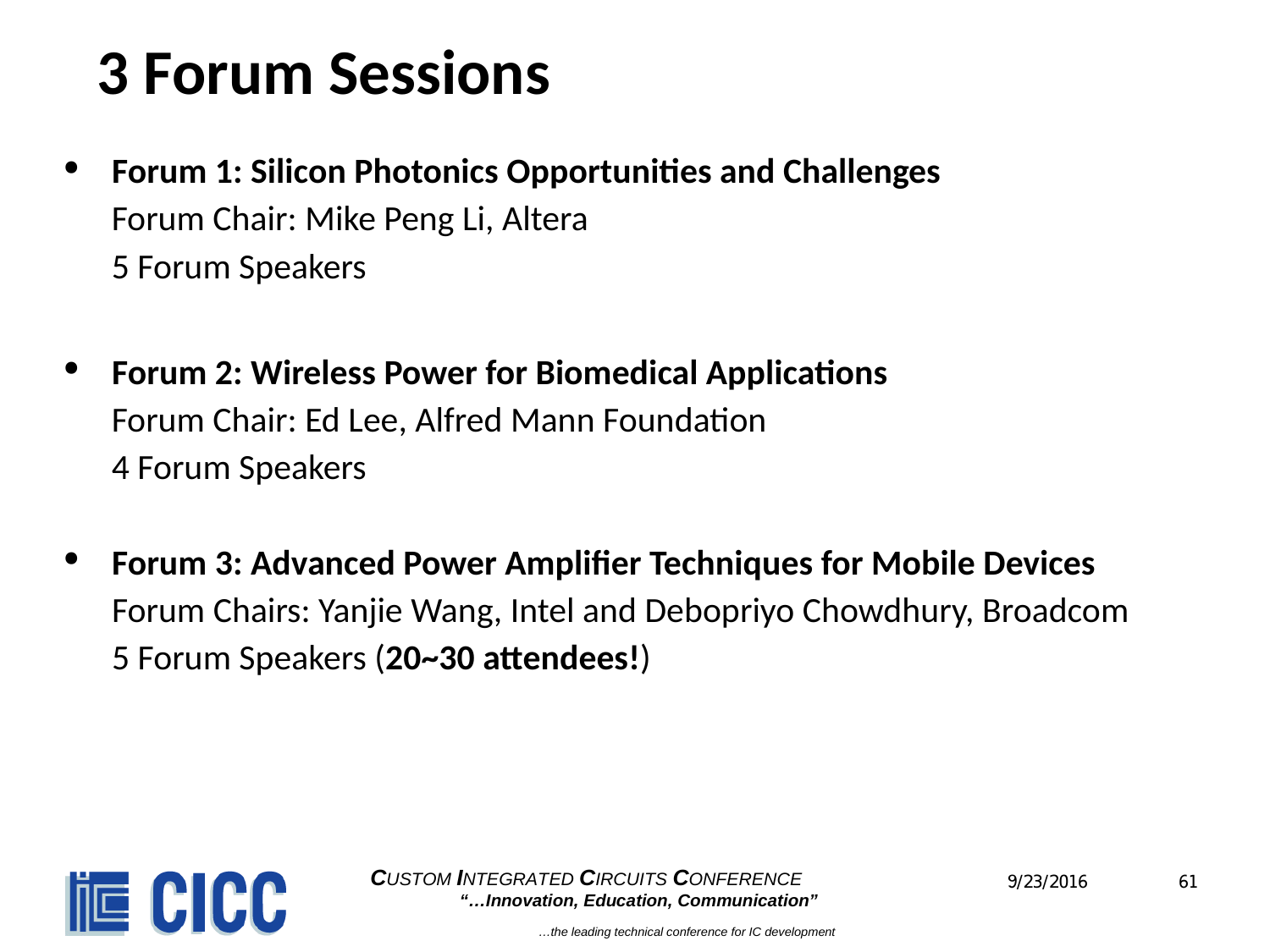

# 3 Forum Sessions
Forum 1: Silicon Photonics Opportunities and Challenges
      Forum Chair: Mike Peng Li, Altera
      5 Forum Speakers
Forum 2: Wireless Power for Biomedical Applications
      Forum Chair: Ed Lee, Alfred Mann Foundation
      4 Forum Speakers
Forum 3: Advanced Power Amplifier Techniques for Mobile Devices
      Forum Chairs: Yanjie Wang, Intel and Debopriyo Chowdhury, Broadcom
      5 Forum Speakers (20~30 attendees!)